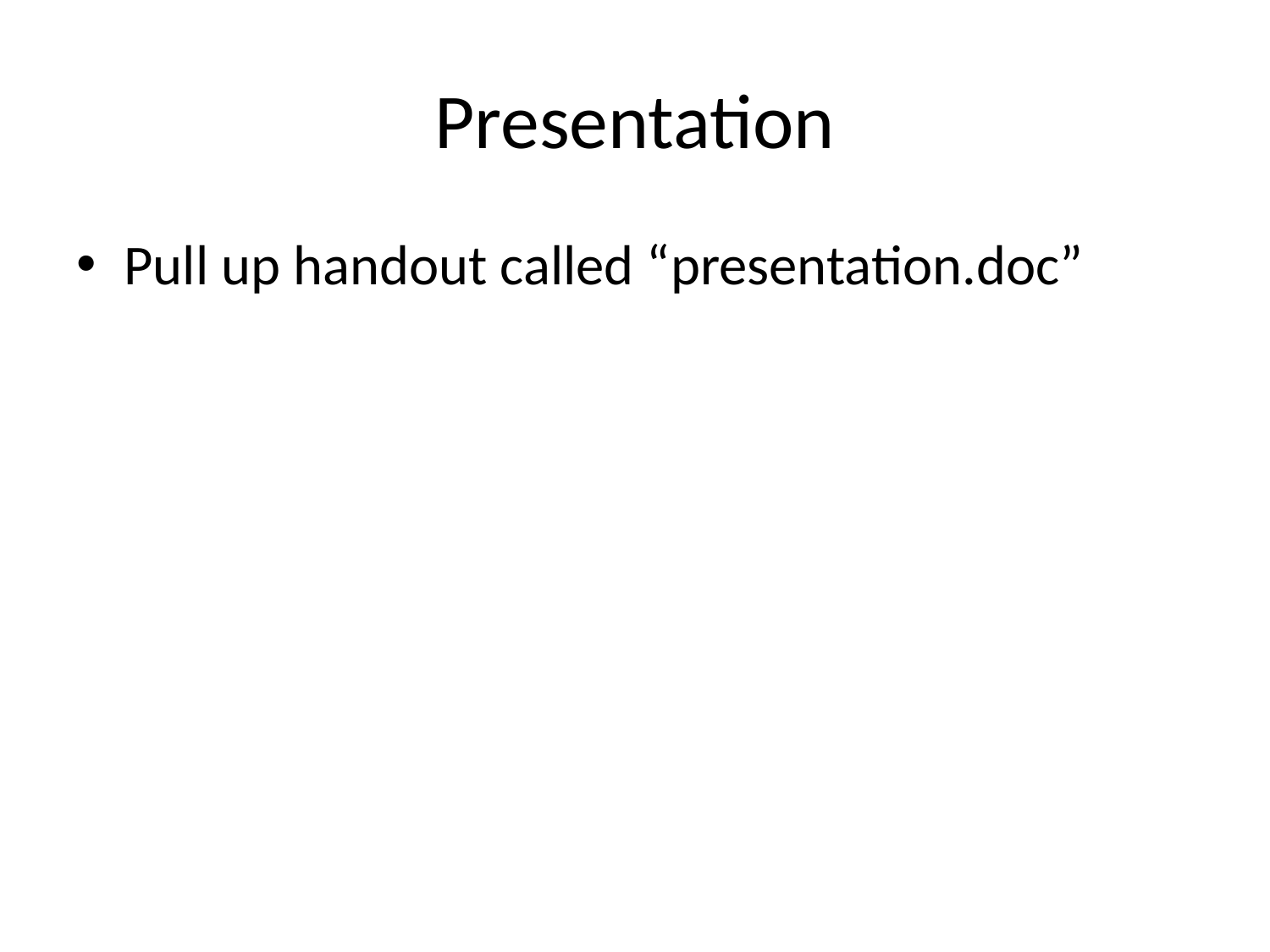

# Presentation
Pull up handout called “presentation.doc”